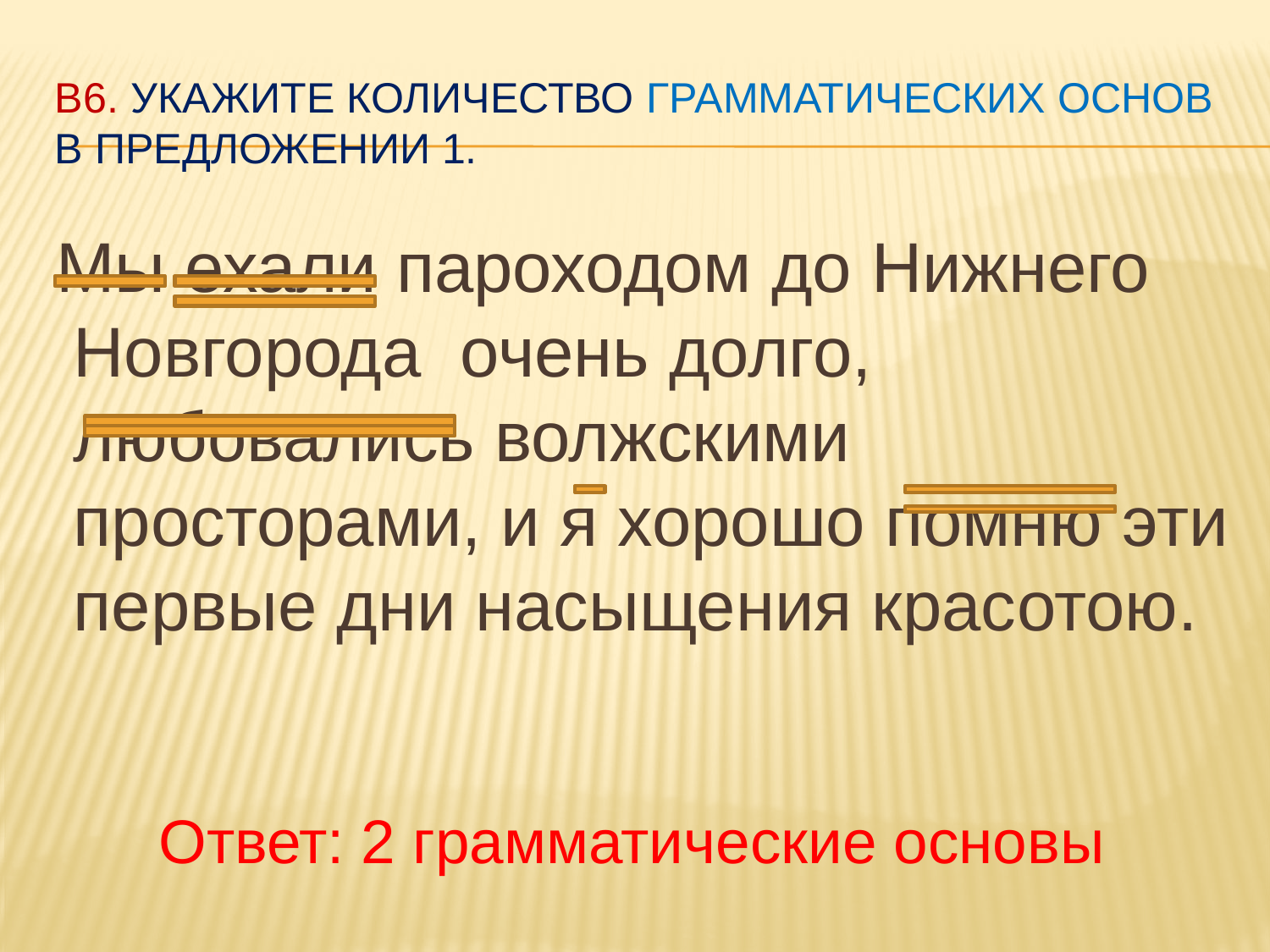

# В6. Укажите количество грамматических основ в предложении 1.
    Мы ехали пароходом до Нижнего Новгорода  очень долго, любовались волжскими просторами, и я хорошо помню эти первые дни насыщения красотою.

Ответ: 2 грамматические основы